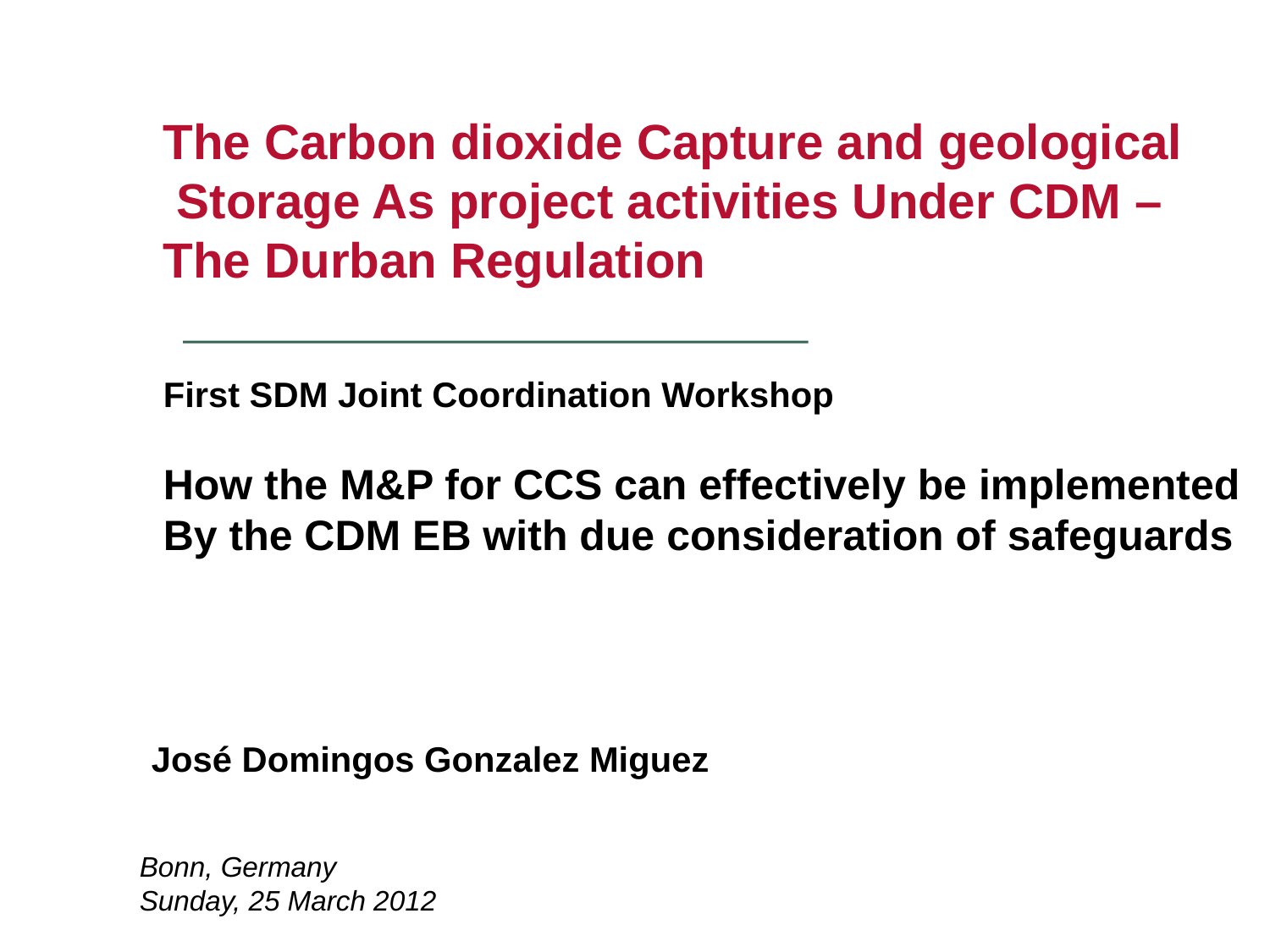

The Carbon dioxide Capture and geological
 Storage As project activities Under CDM –
The Durban Regulation

First SDM Joint Coordination Workshop

How the M&P for CCS can effectively be implemented
By the CDM EB with due consideration of safeguards

 José Domingos Gonzalez Miguez

Bonn, Germany
Sunday, 25 March 2012